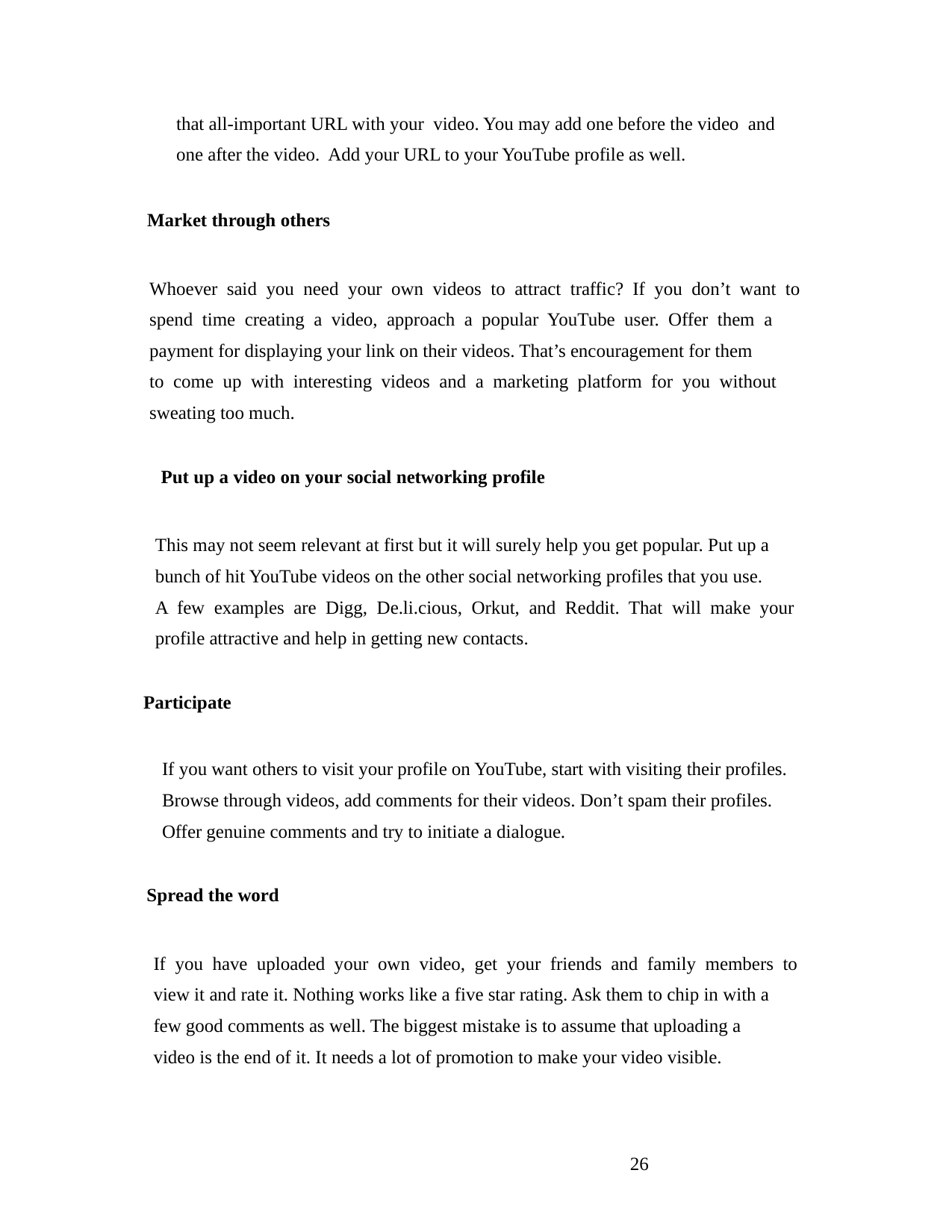

that all-important URL with your  video. You may add one before the video  and
one after the video.  Add your URL to your YouTube profile as well.
Market through others
Whoever  said  you  need  your  own  videos  to  attract  traffic?  If  you  don’t  want  to
spend  time  creating  a  video,  approach  a  popular  YouTube  user.  Offer  them  a
payment for displaying your link on their videos. That’s encouragement for them
to  come  up  with  interesting  videos  and  a  marketing  platform  for  you  without
sweating too much.
Put up a video on your social networking profile
This may not seem relevant at first but it will surely help you get popular. Put up a
bunch of hit YouTube videos on the other social networking profiles that you use.
A  few  examples  are  Digg,  De.li.cious,  Orkut,  and  Reddit.  That  will  make  your
profile attractive and help in getting new contacts.
Participate
If you want others to visit your profile on YouTube, start with visiting their profiles.
Browse through videos, add comments for their videos. Don’t spam their profiles.
Offer genuine comments and try to initiate a dialogue.
Spread the word
If  you  have  uploaded  your  own  video,  get  your  friends  and  family  members  to
view it and rate it. Nothing works like a five star rating. Ask them to chip in with a
few good comments as well. The biggest mistake is to assume that uploading a
video is the end of it. It needs a lot of promotion to make your video visible.
26